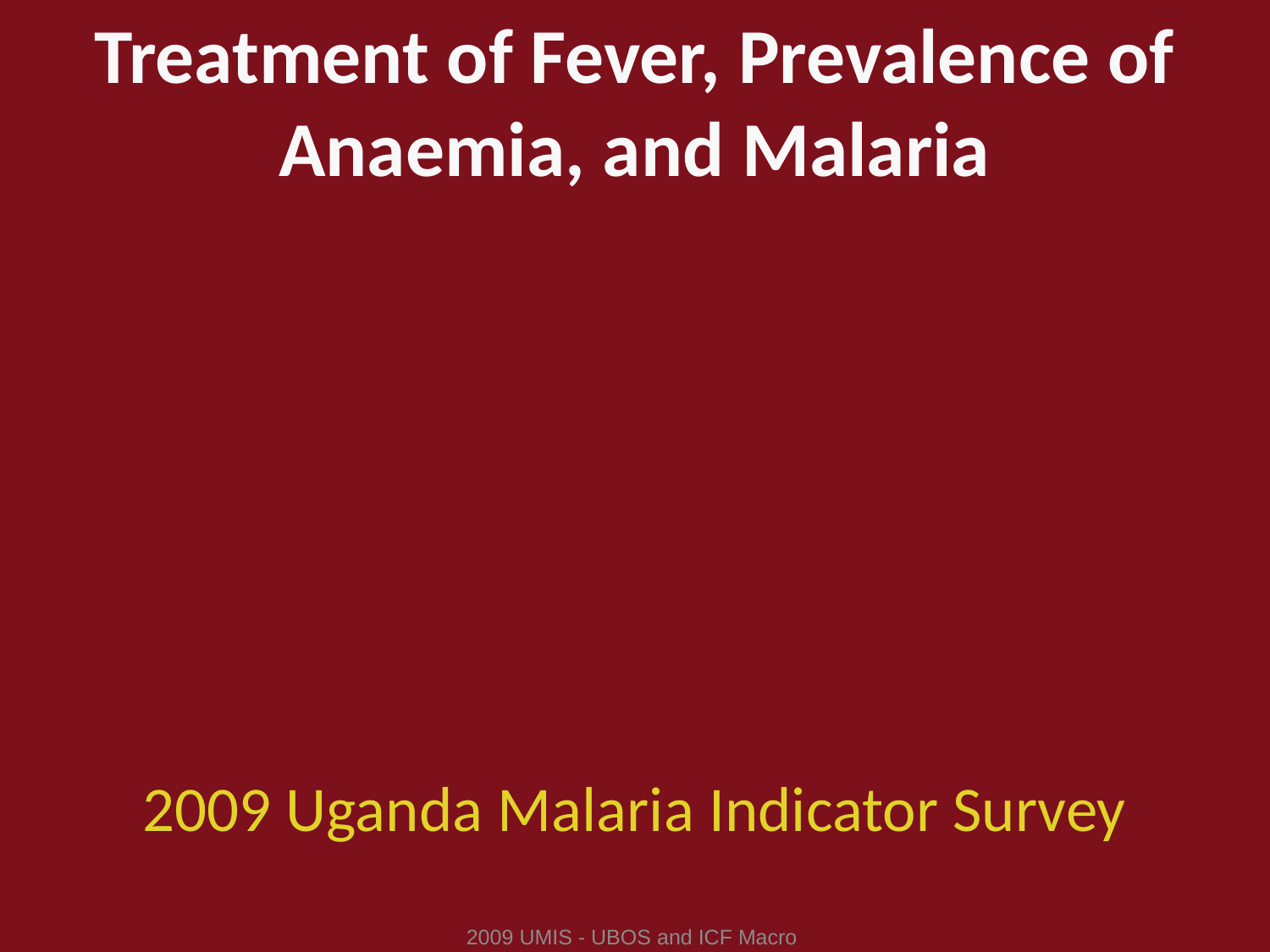

Treatment of Fever, Prevalence of Anaemia, and Malaria

2009 Uganda Malaria Indicator Survey
2009 UMIS - UBOS and ICF Macro